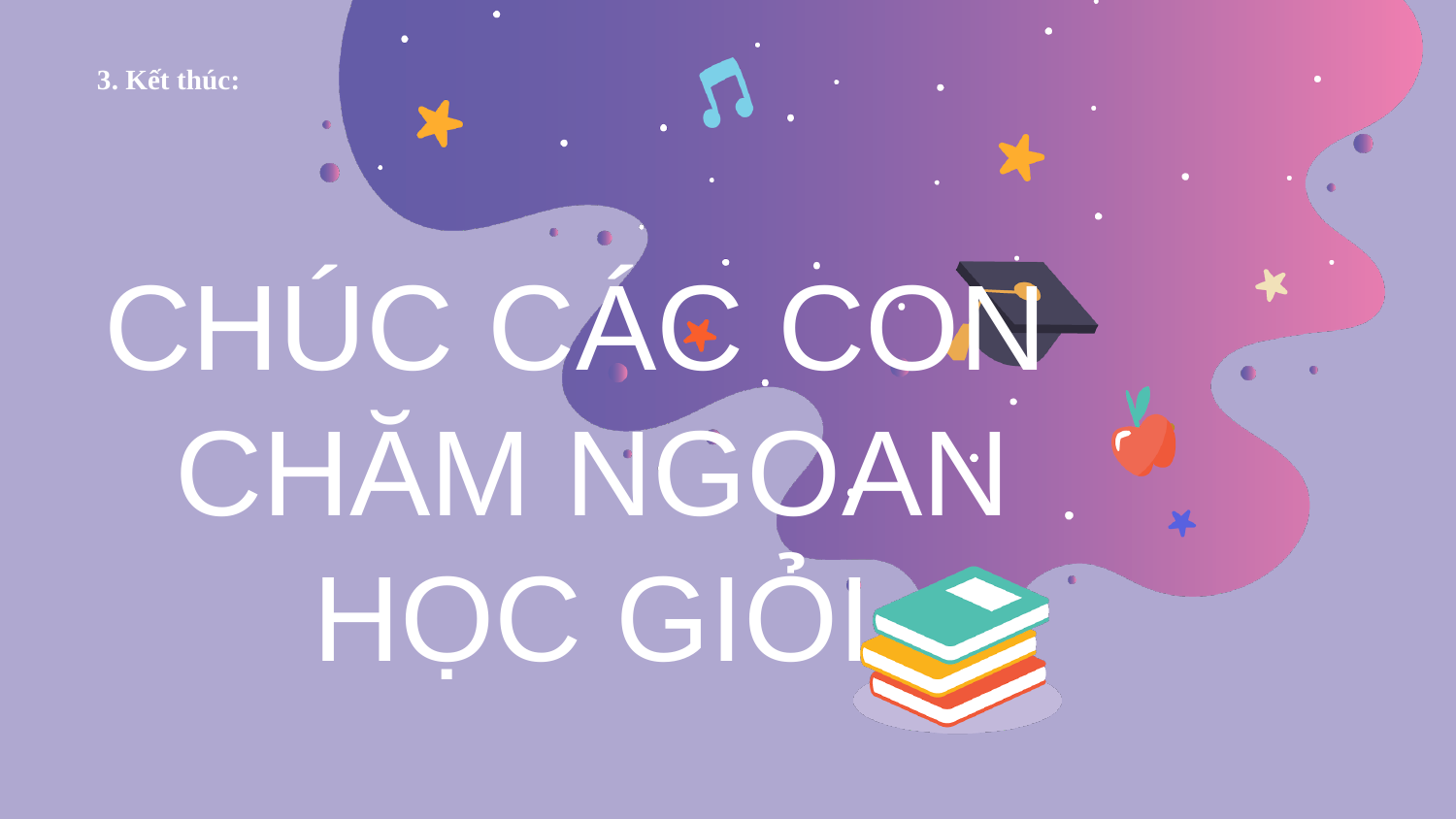

3. Kết thúc:
CHÚC CÁC CON
CHĂM NGOAN HỌC GIỎI